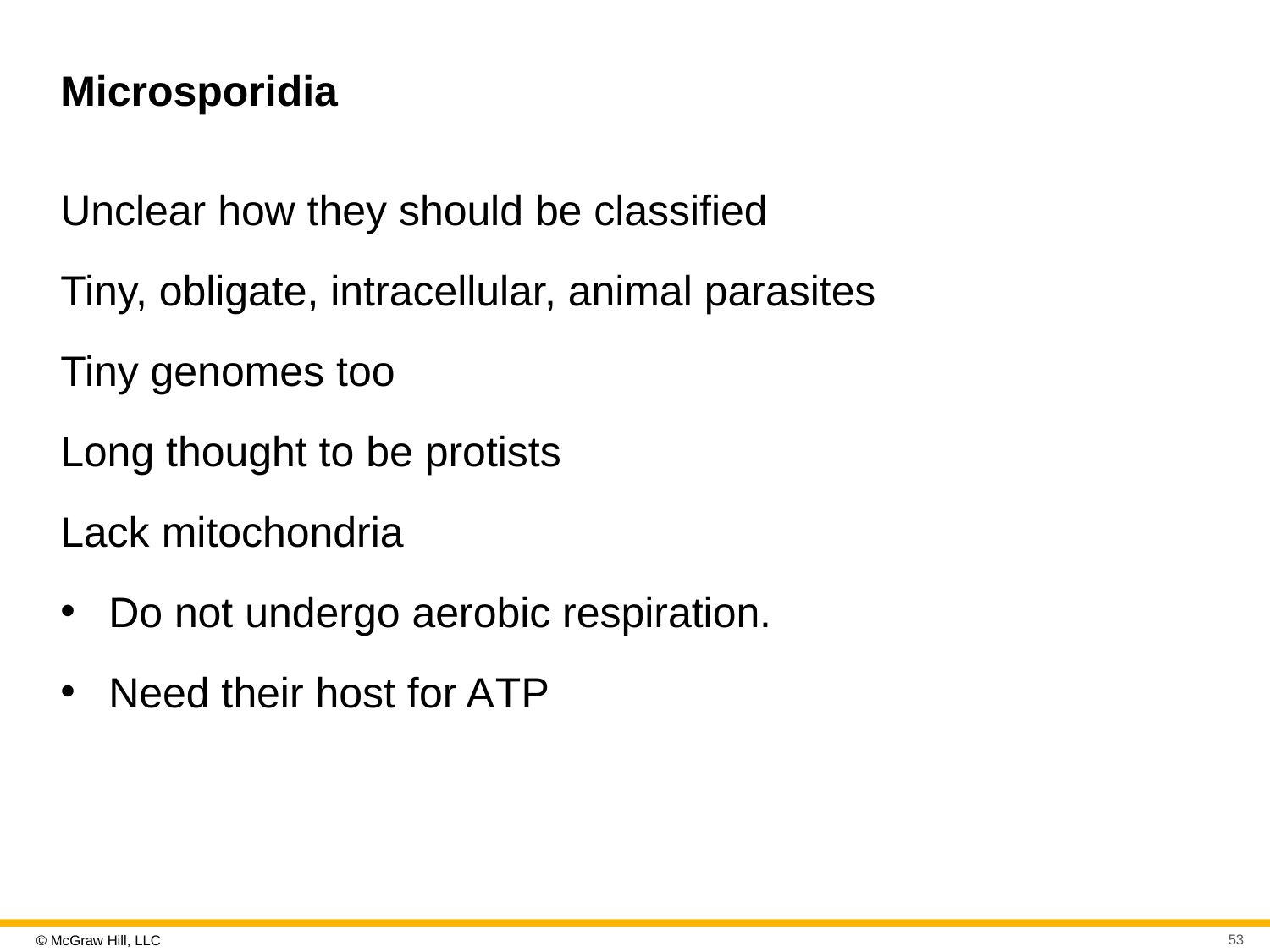

# Microsporidia
Unclear how they should be classified
Tiny, obligate, intracellular, animal parasites
Tiny genomes too
Long thought to be protists
Lack mitochondria
Do not undergo aerobic respiration.
Need their host for A T P
53